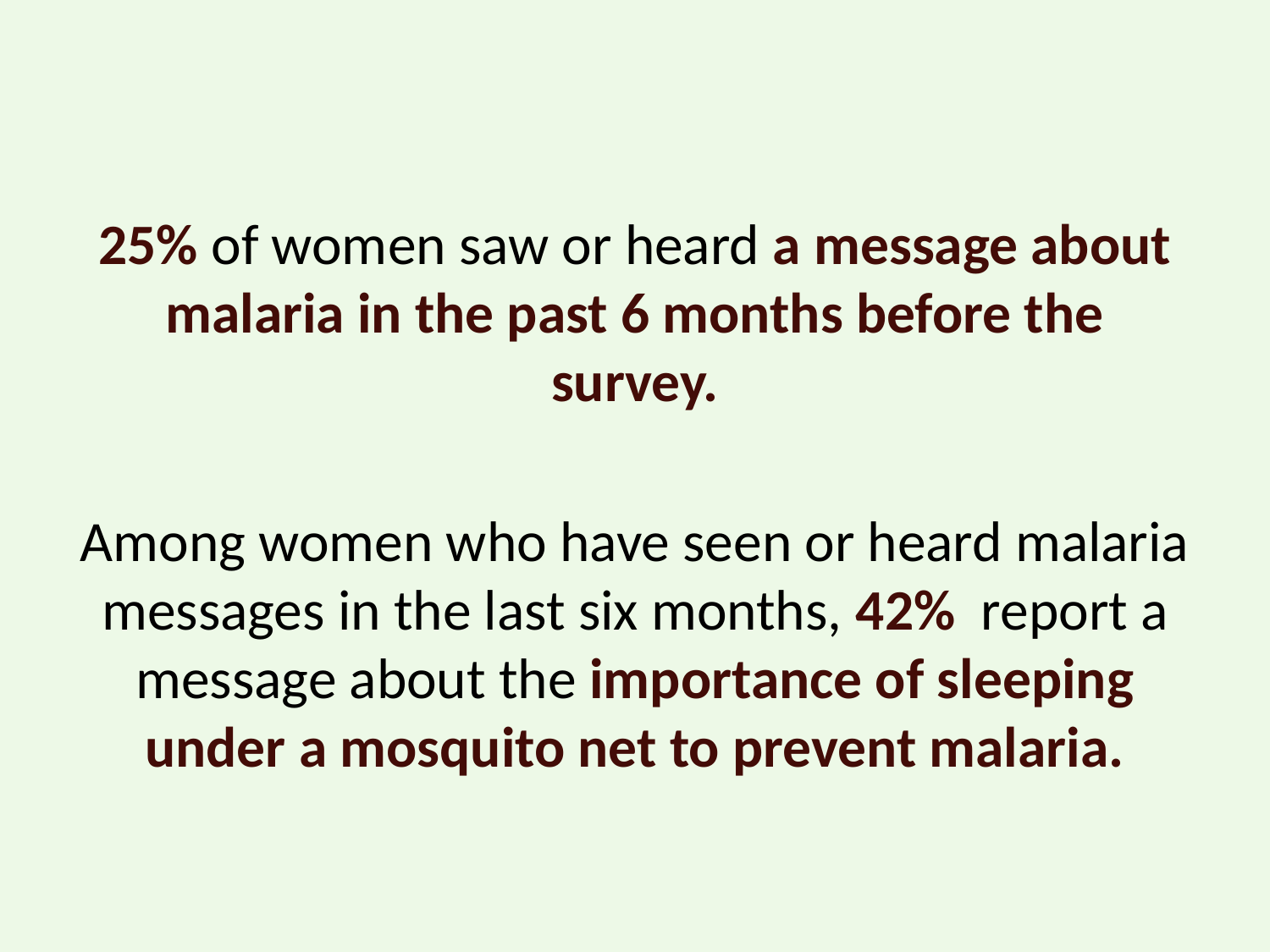

25% of women saw or heard a message about malaria in the past 6 months before the survey.

Among women who have seen or heard malaria messages in the last six months, 42%  report a message about the importance of sleeping under a mosquito net to prevent malaria.